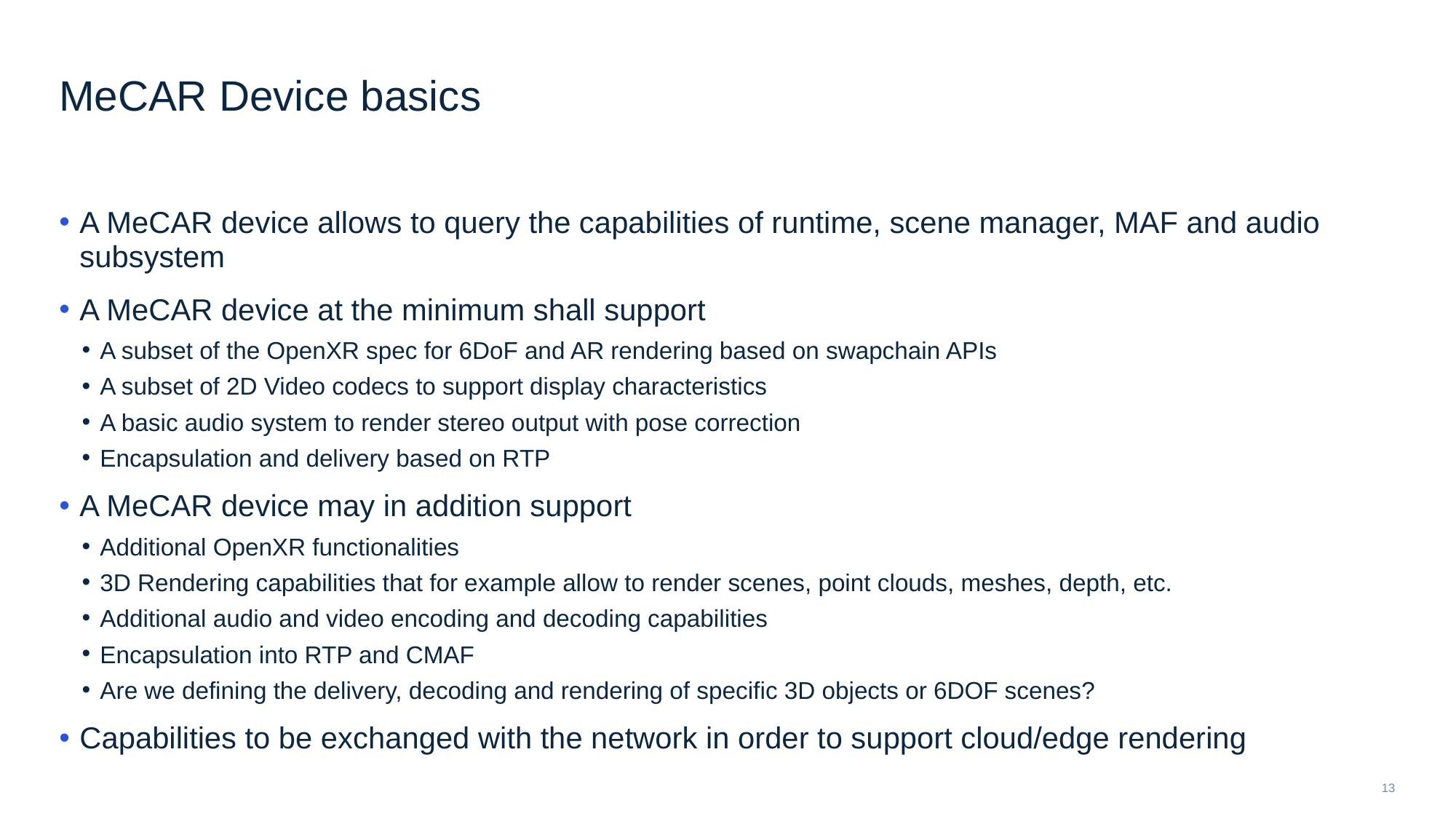

# MeCAR Device basics

A MeCAR device allows to query the capabilities of runtime, scene manager, MAF and audio subsystem
A MeCAR device at the minimum shall support
A subset of the OpenXR spec for 6DoF and AR rendering based on swapchain APIs
A subset of 2D Video codecs to support display characteristics
A basic audio system to render stereo output with pose correction
Encapsulation and delivery based on RTP
A MeCAR device may in addition support
Additional OpenXR functionalities
3D Rendering capabilities that for example allow to render scenes, point clouds, meshes, depth, etc.
Additional audio and video encoding and decoding capabilities
Encapsulation into RTP and CMAF
Are we defining the delivery, decoding and rendering of specific 3D objects or 6DOF scenes?
Capabilities to be exchanged with the network in order to support cloud/edge rendering